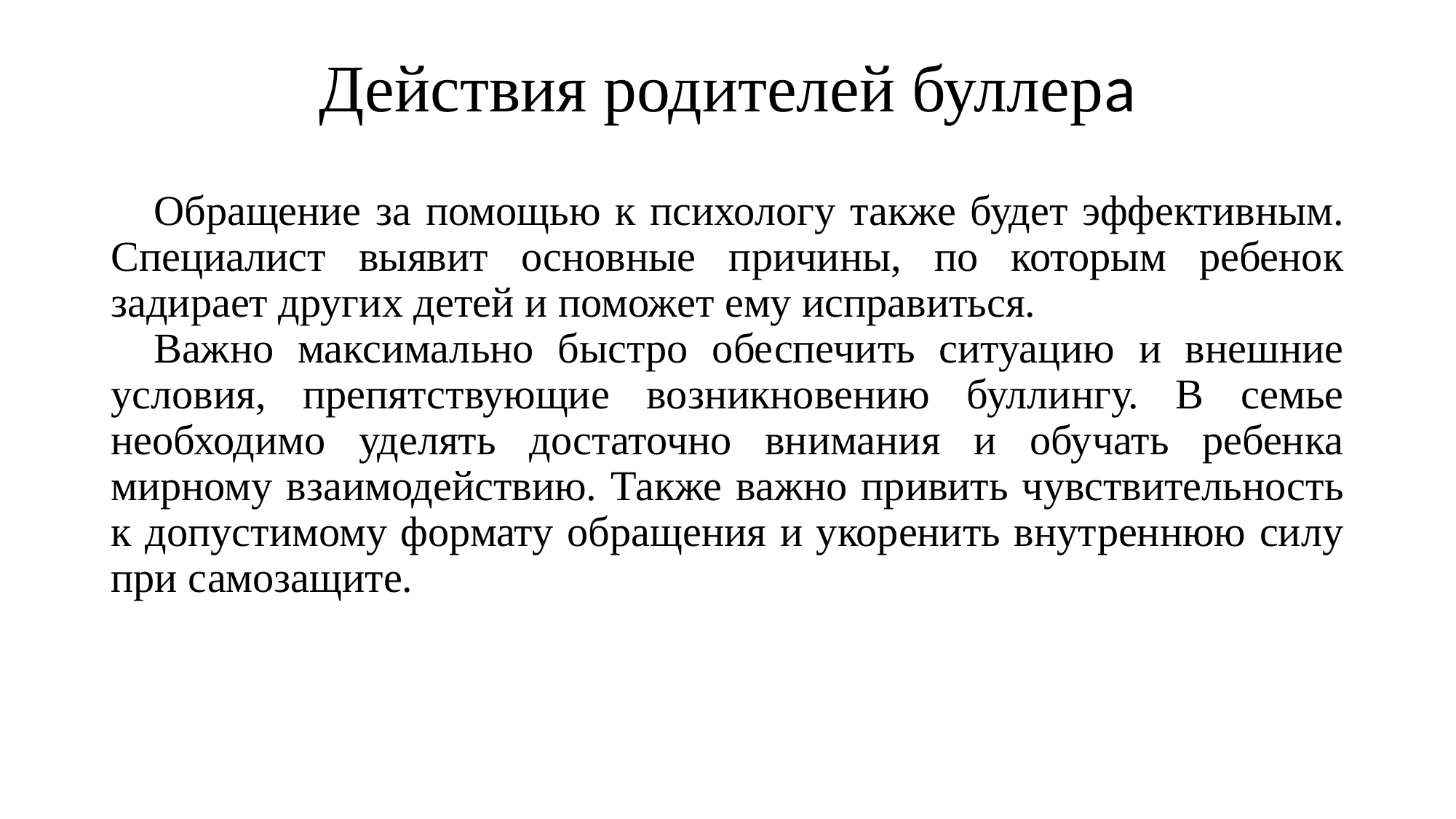

# Действия родителей буллера
Обращение за помощью к психологу также будет эффективным. Специалист выявит основные причины, по которым ребенок задирает других детей и поможет ему исправиться.
Важно максимально быстро обеспечить ситуацию и внешние условия, препятствующие возникновению буллингу. В семье необходимо уделять достаточно внимания и обучать ребенка мирному взаимодействию. Также важно привить чувствительность к допустимому формату обращения и укоренить внутреннюю силу при самозащите.